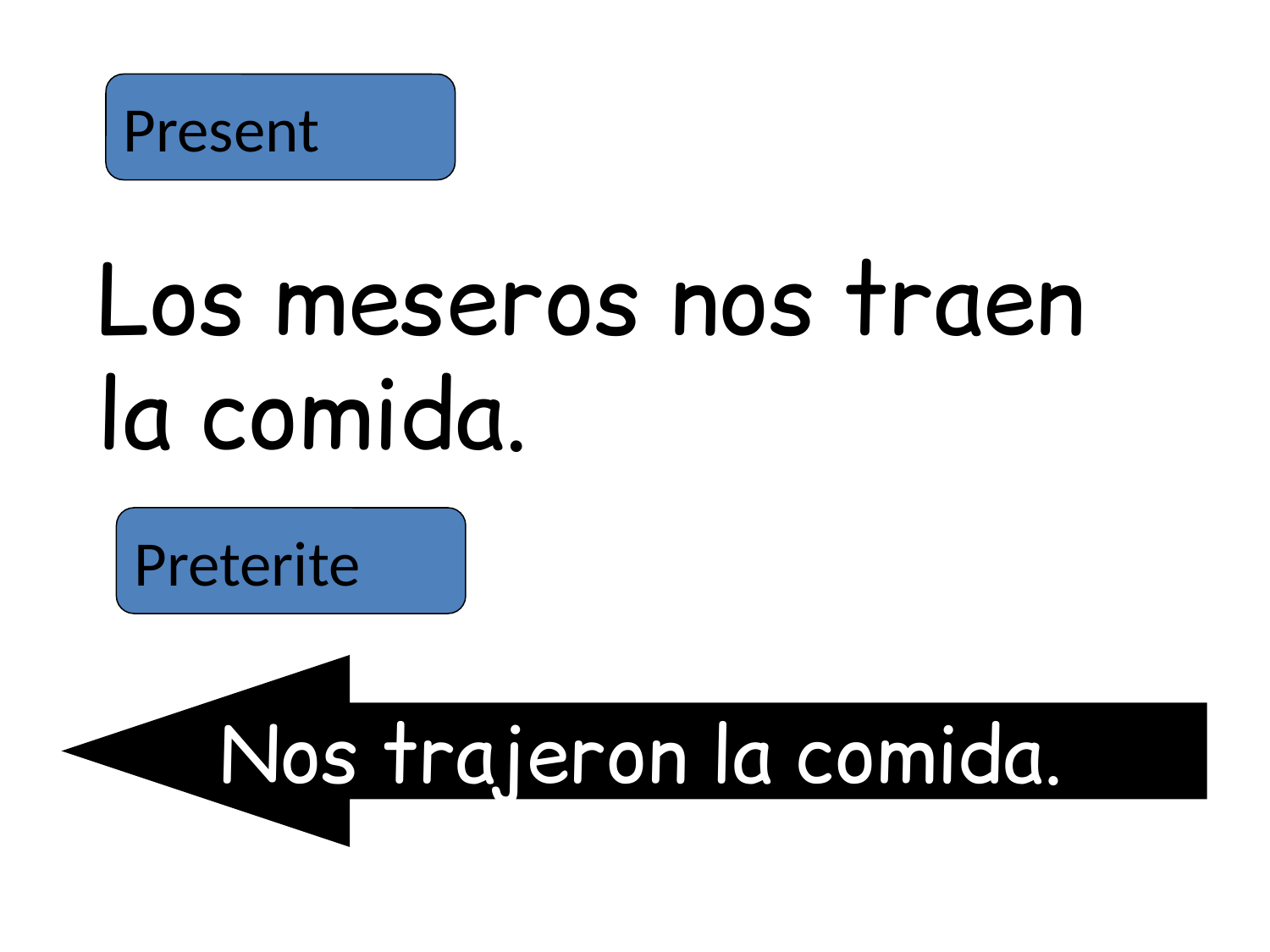

Present
Los meseros nos traen la comida.
Preterite
Nos trajeron la comida.